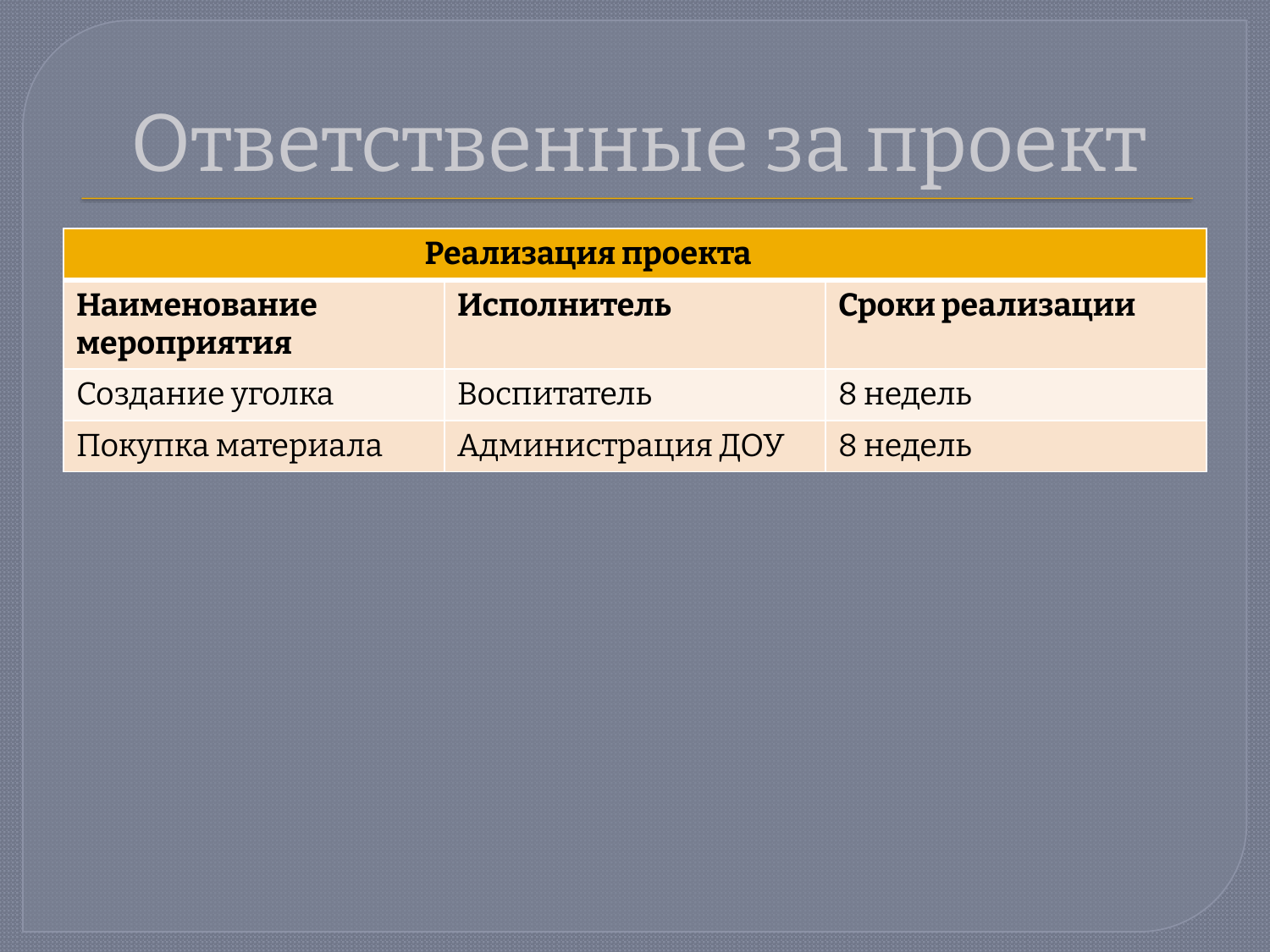

# Ответственные за проект
| Реализация проекта |  |  |
| --- | --- | --- |
| Наименование мероприятия | Исполнитель | Сроки реализации |
| Создание уголка | Воспитатель | 8 недель |
| Покупка материала | Администрация ДОУ | 8 недель |